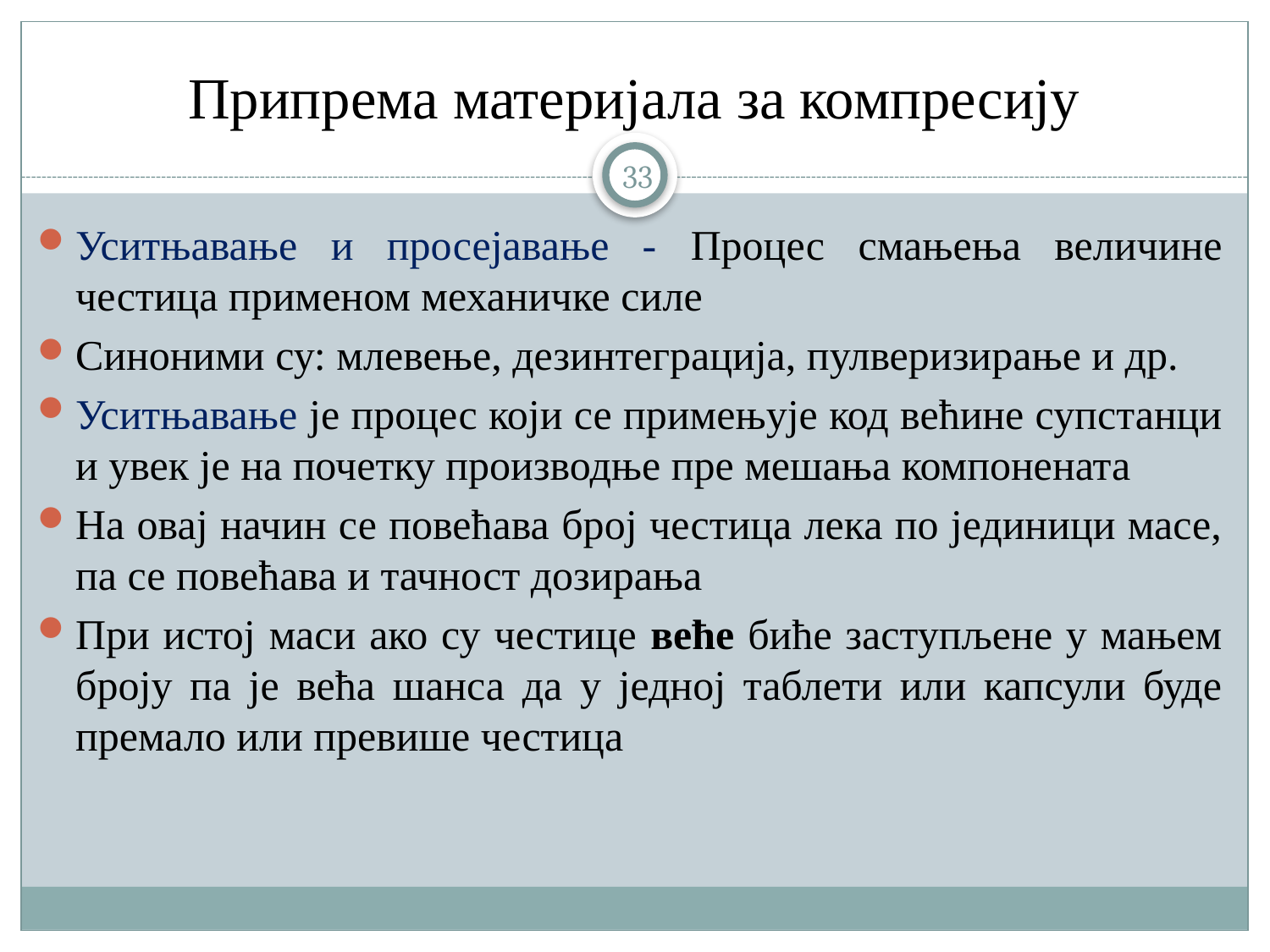

# Припрема материјала за компресију
33
Уситњавање и просејавање - Процес смањења величине честица применом механичке силе
Синоними су: млевење, дезинтеграција, пулверизирање и др.
Уситњавање је процес који се примењује код већине супстанци и увек је на почетку производње пре мешања компонената
На овај начин се повећава број честица лека по јединици масе, па се повећава и тачност дозирања
При истој маси ако су честице веће биће заступљене у мањем броју па је већа шанса да у једној таблети или капсули буде премало или превише честица